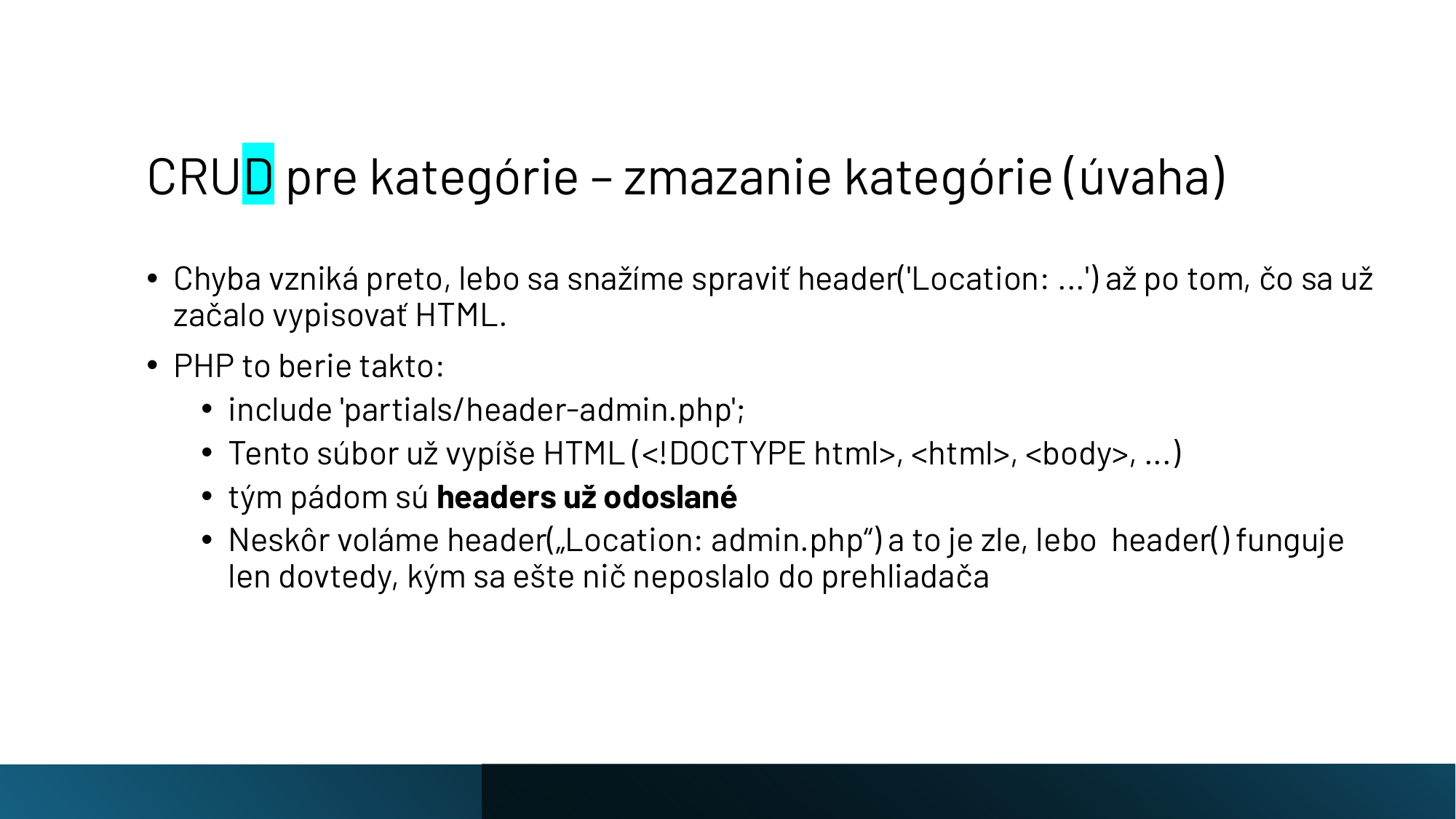

# CRUD pre kategórie – zmazanie kategórie (úvaha)
Chyba vzniká preto, lebo sa snažíme spraviť header('Location: ...') až po tom, čo sa už začalo vypisovať HTML.
PHP to berie takto:
include 'partials/header-admin.php';
Tento súbor už vypíše HTML (<!DOCTYPE html>, <html>, <body>, ...)
tým pádom sú headers už odoslané
Neskôr voláme header(„Location: admin.php“) a to je zle, lebo  header() funguje len dovtedy, kým sa ešte nič neposlalo do prehliadača